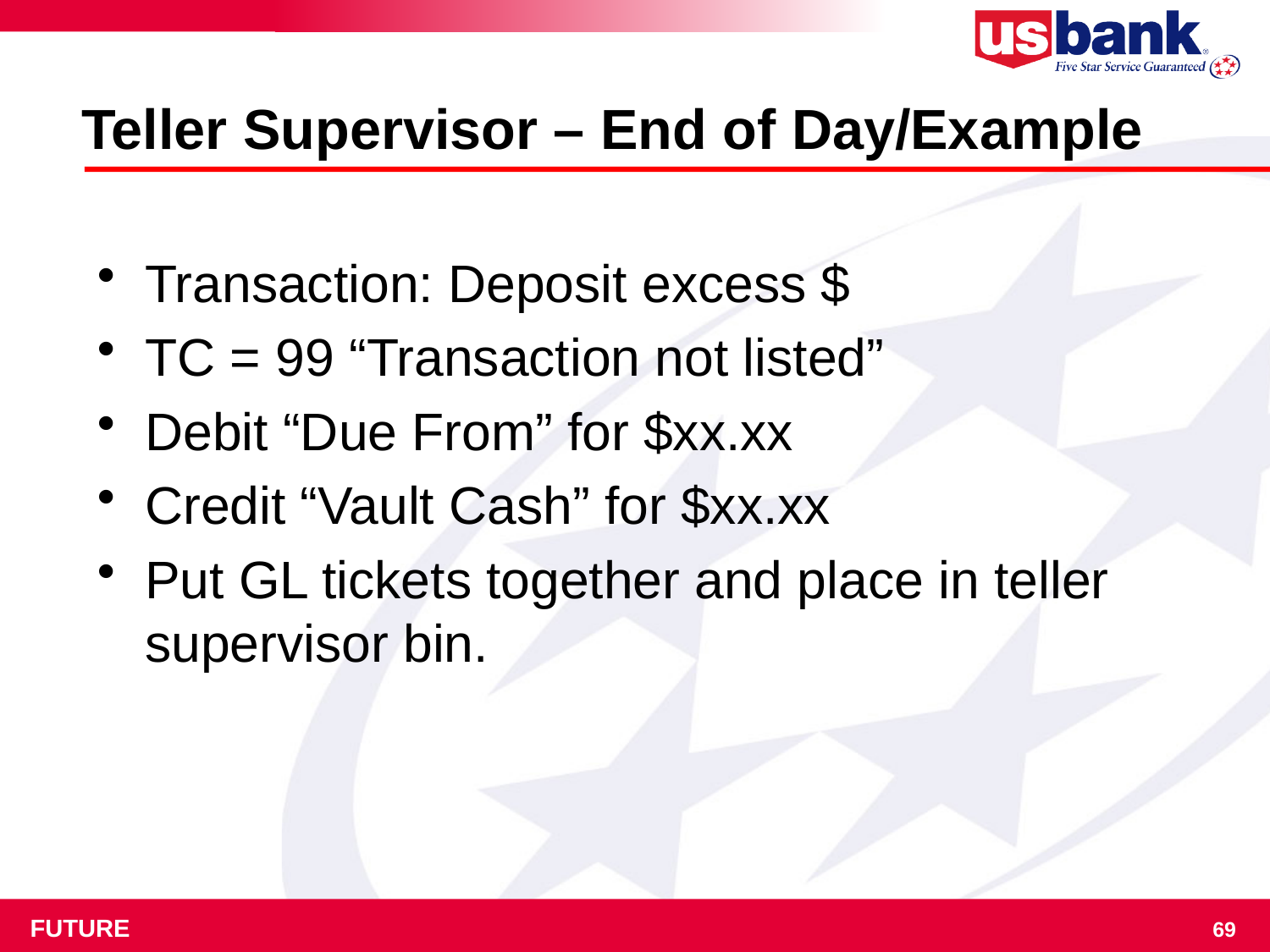

# Teller Supervisor – End of Day/Example
Transaction: Deposit excess $
TC = 99 “Transaction not listed”
Debit “Due From” for $xx.xx
Credit “Vault Cash” for $xx.xx
Put GL tickets together and place in teller supervisor bin.